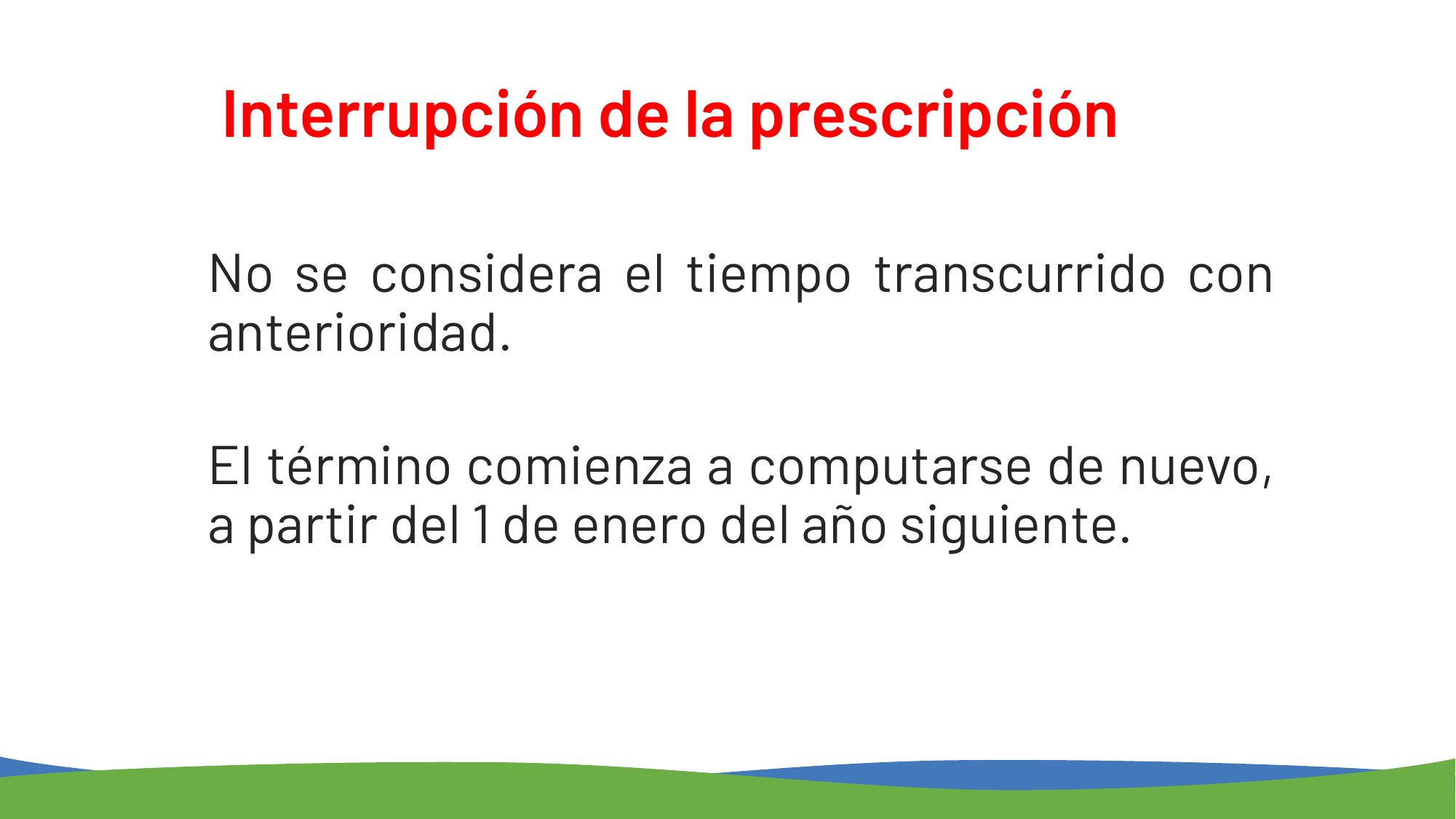

# Interrupción de la prescripción

No se considera el tiempo transcurrido con anterioridad.

El término comienza a computarse de nuevo, a partir del 1 de enero del año siguiente.